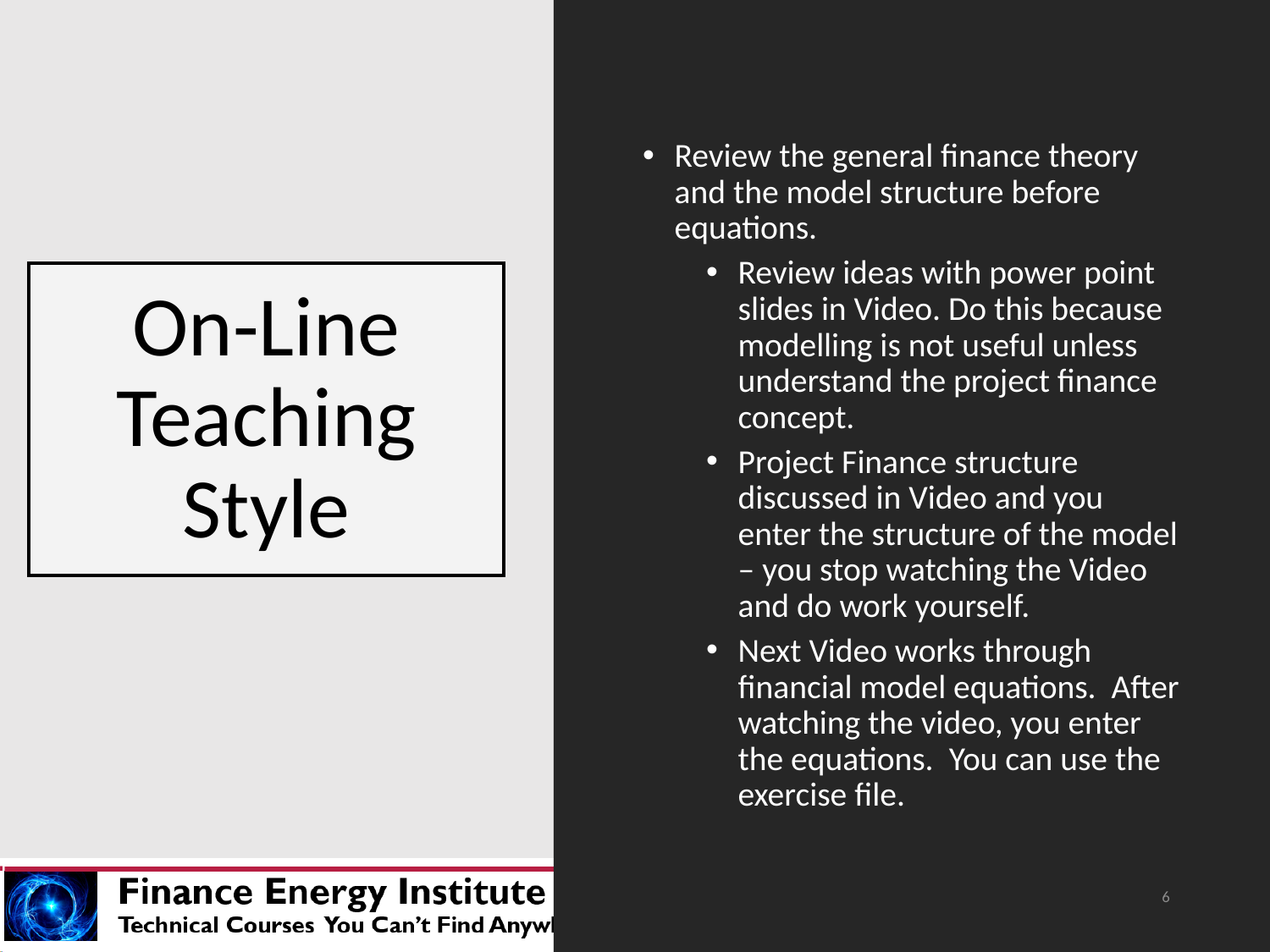

Review the general finance theory and the model structure before equations.
Review ideas with power point slides in Video. Do this because modelling is not useful unless understand the project finance concept.
Project Finance structure discussed in Video and you enter the structure of the model – you stop watching the Video and do work yourself.
Next Video works through financial model equations.  After watching the video, you enter the equations.  You can use the exercise file.
# On-Line Teaching Style
6